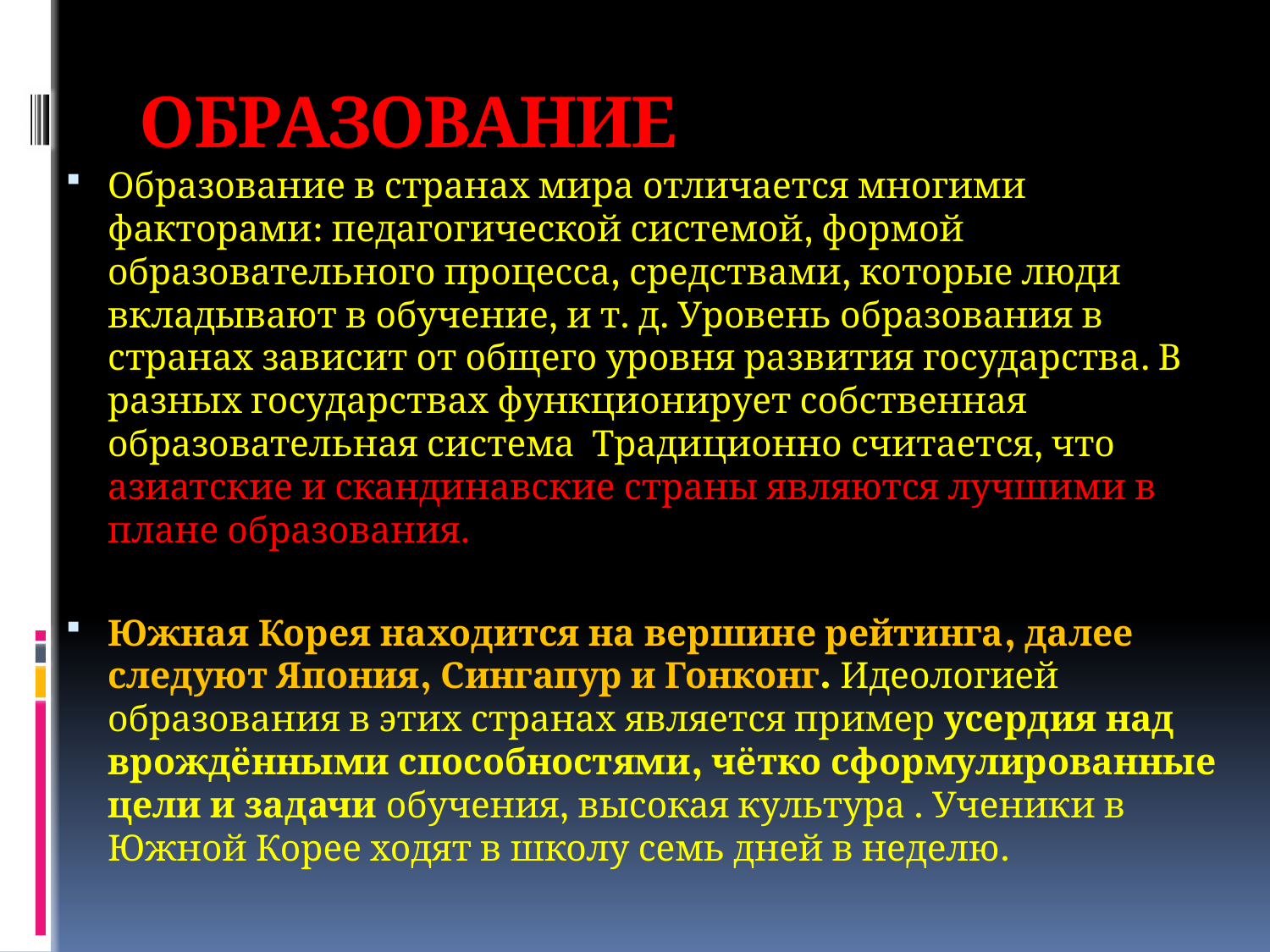

# ОБРАЗОВАНИЕ
Образование в странах мира отличается многими факторами: педагогической системой, формой образовательного процесса, средствами, которые люди вкладывают в обучение, и т. д. Уровень образования в странах зависит от общего уровня развития государства. В разных государствах функционирует собственная образовательная система  Традиционно считается, что азиатские и скандинавские страны являются лучшими в плане образования.

Южная Корея находится на вершине рейтинга, далее следуют Япония, Сингапур и Гонконг. Идеологией образования в этих странах является пример усердия над врождёнными способностями, чётко сформулированные цели и задачи обучения, высокая культура . Ученики в Южной Корее ходят в школу семь дней в неделю.